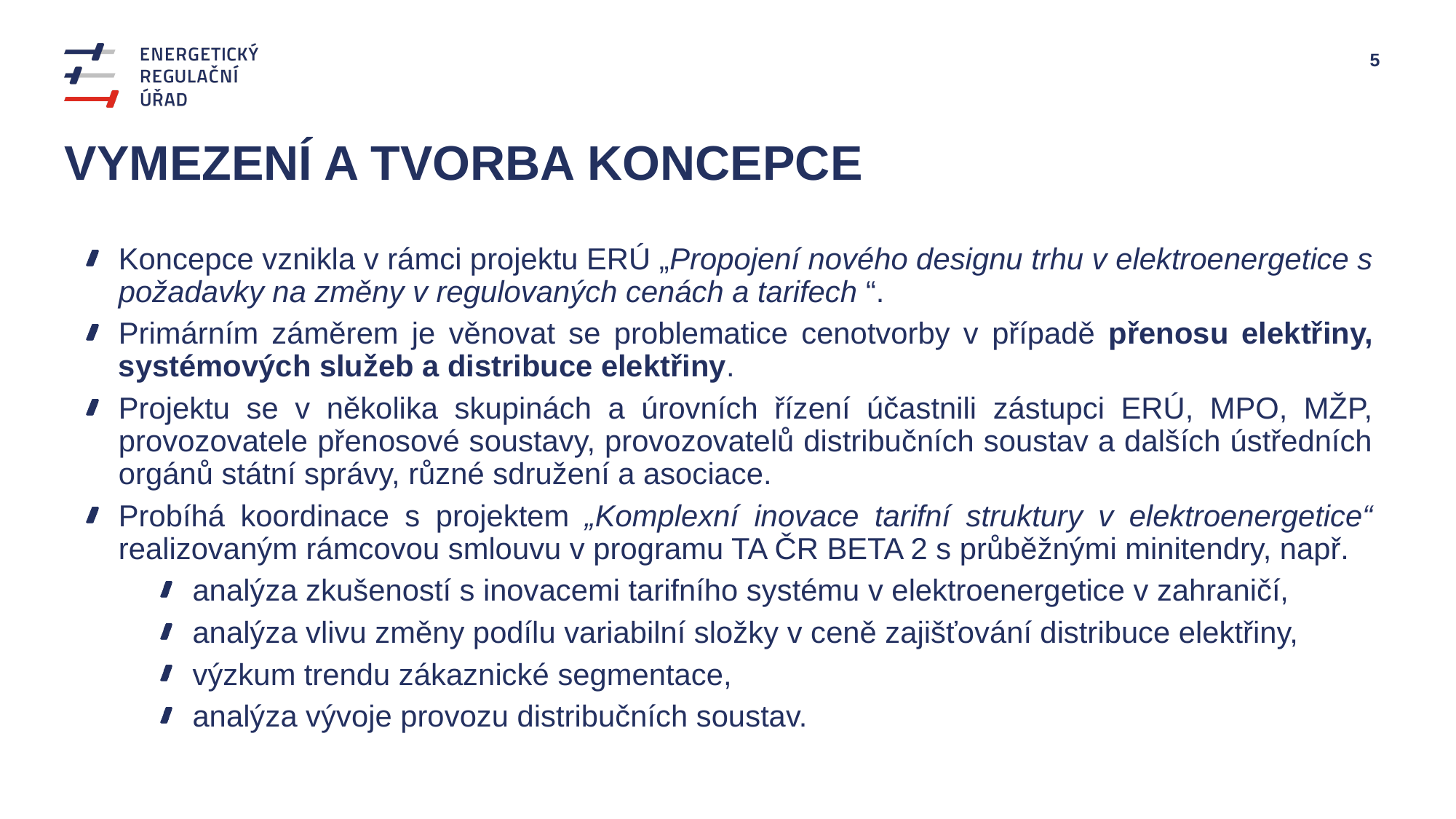

# Vymezení a tvorba koncepce
Koncepce vznikla v rámci projektu ERÚ „Propojení nového designu trhu v elektroenergetice s požadavky na změny v regulovaných cenách a tarifech “.
Primárním záměrem je věnovat se problematice cenotvorby v případě přenosu elektřiny, systémových služeb a distribuce elektřiny.
Projektu se v několika skupinách a úrovních řízení účastnili zástupci ERÚ, MPO, MŽP, provozovatele přenosové soustavy, provozovatelů distribučních soustav a dalších ústředních orgánů státní správy, různé sdružení a asociace.
Probíhá koordinace s projektem „Komplexní inovace tarifní struktury v elektroenergetice“ realizovaným rámcovou smlouvu v programu TA ČR BETA 2 s průběžnými minitendry, např.
analýza zkušeností s inovacemi tarifního systému v elektroenergetice v zahraničí,
analýza vlivu změny podílu variabilní složky v ceně zajišťování distribuce elektřiny,
výzkum trendu zákaznické segmentace,
analýza vývoje provozu distribučních soustav.